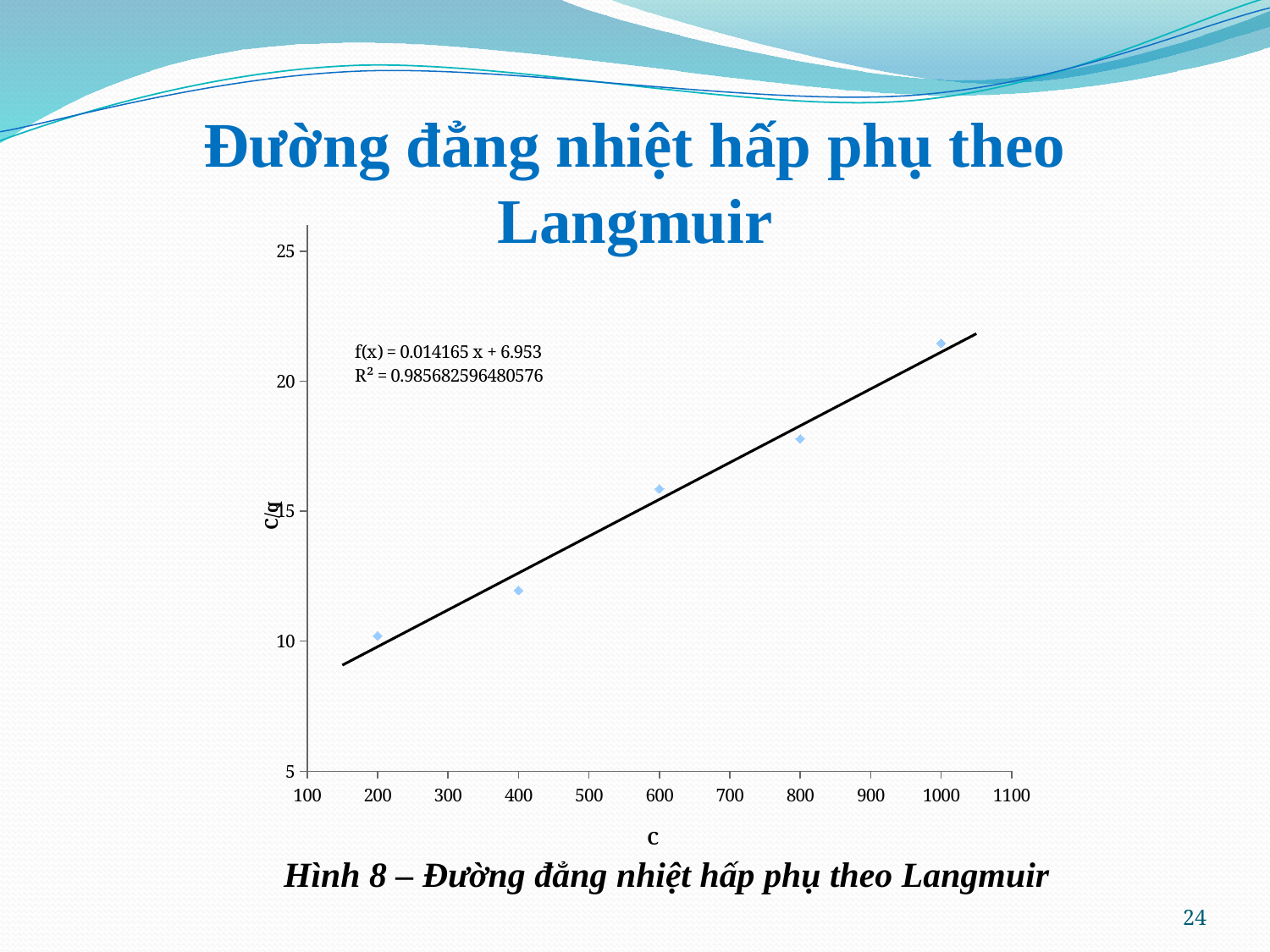

# Đường đẳng nhiệt hấp phụ theo Langmuir

### Chart

| Category |  |
|---|---|
Hình 8 – Đường đẳng nhiệt hấp phụ theo Langmuir
24